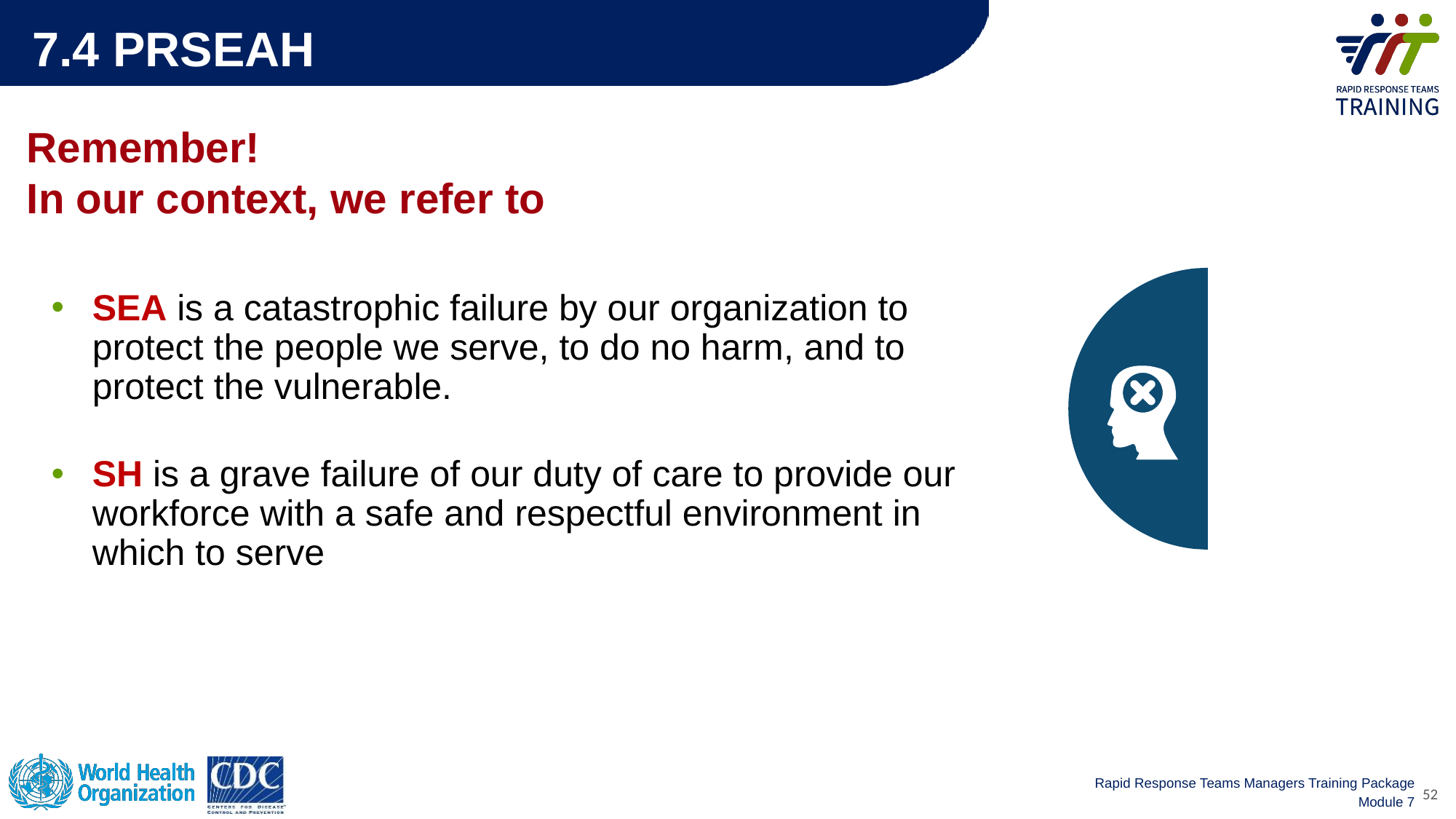

7.4 PRSEAH
Remember!
In our context, we refer to

SEA is a catastrophic failure by our organization to protect the people we serve, to do no harm, and to protect the vulnerable.

SH is a grave failure of our duty of care to provide our workforce with a safe and respectful environment in which to serve

52